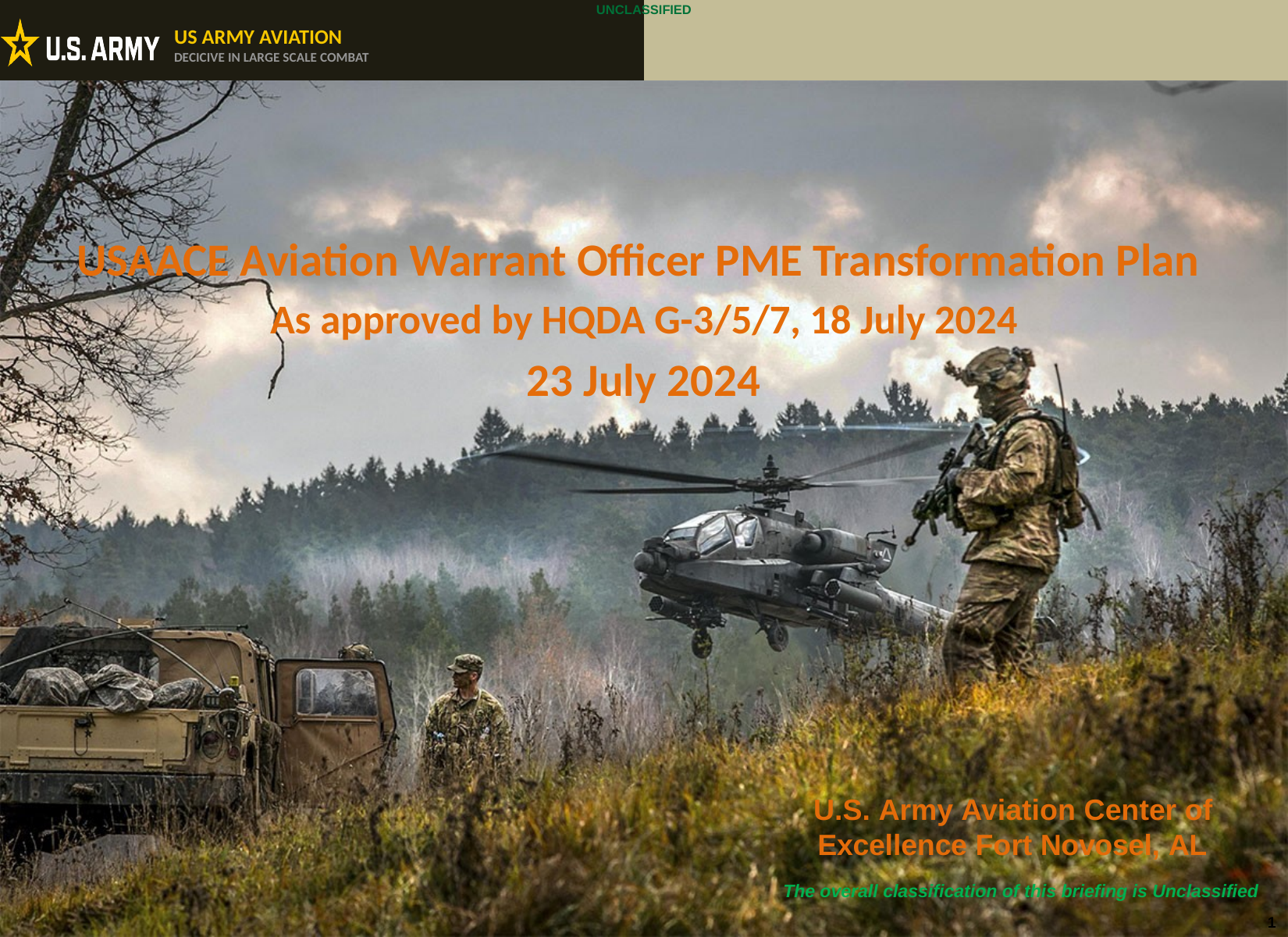

USAACE Aviation Warrant Officer PME Transformation Plan
As approved by HQDA G-3/5/7, 18 July 2024
23 July 2024
U.S. Army Aviation Center of Excellence Fort Novosel, AL
The overall classification of this briefing is Unclassified
1